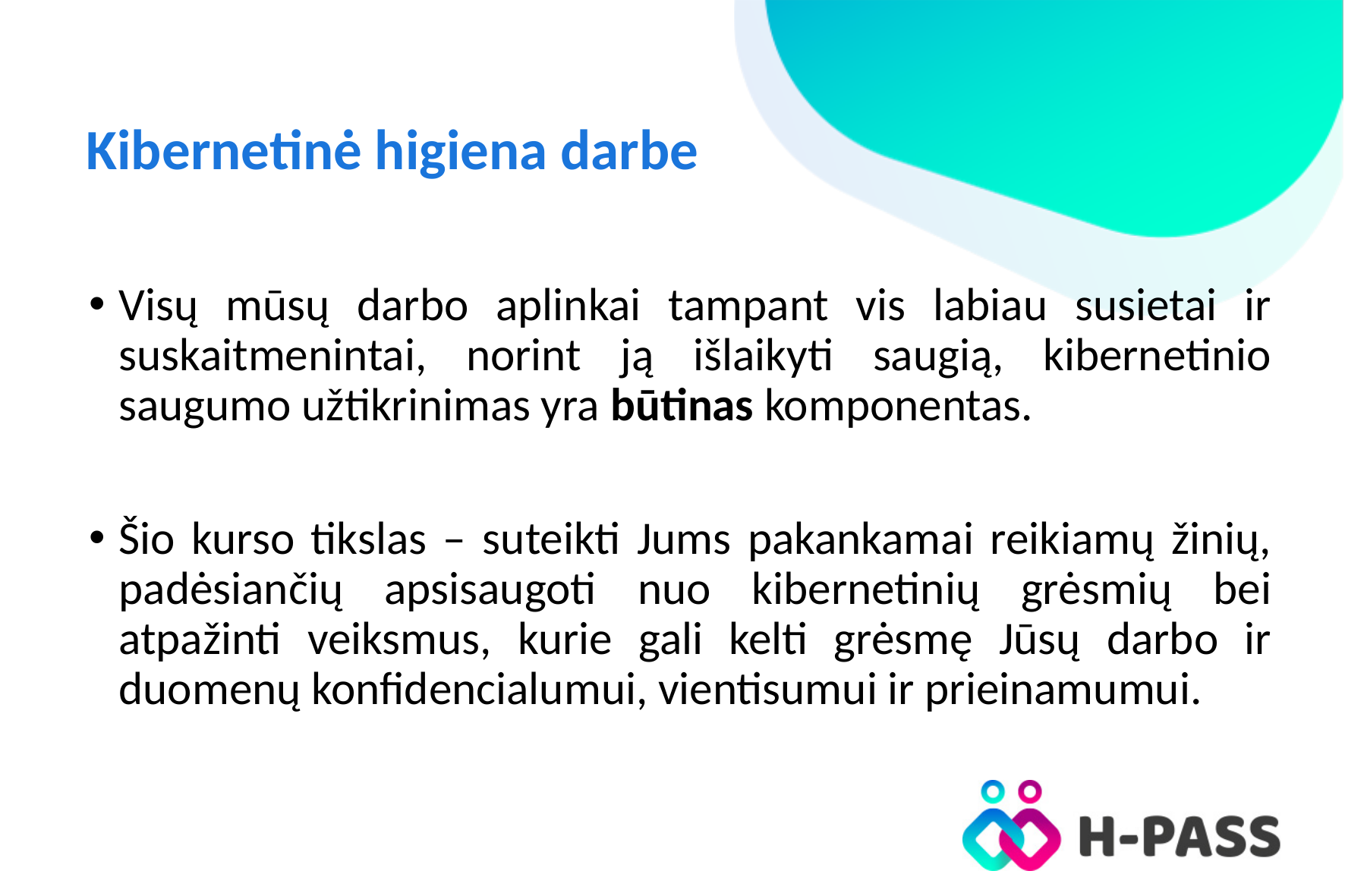

# Kibernetinė higiena darbe
Visų mūsų darbo aplinkai tampant vis labiau susietai ir suskaitmenintai, norint ją išlaikyti saugią, kibernetinio saugumo užtikrinimas yra būtinas komponentas.

Šio kurso tikslas – suteikti Jums pakankamai reikiamų žinių, padėsiančių apsisaugoti nuo kibernetinių grėsmių bei atpažinti veiksmus, kurie gali kelti grėsmę Jūsų darbo ir duomenų konfidencialumui, vientisumui ir prieinamumui.